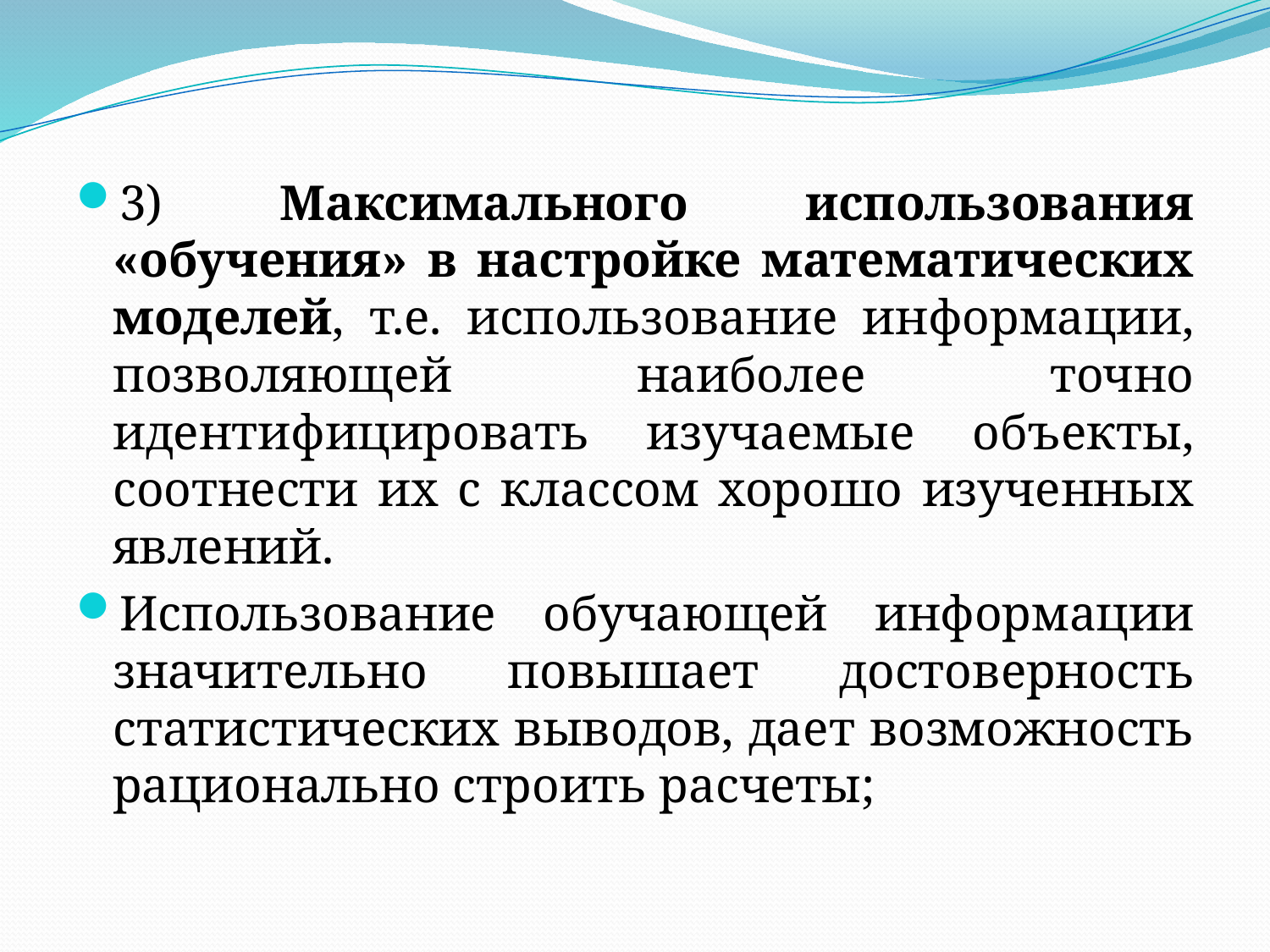

3) Максимального использования «обучения» в настройке математических моделей, т.е. использование информации, позволяющей наиболее точно идентифицировать изучаемые объекты, соотнести их с классом хорошо изученных явлений.
Использование обучающей информации значительно повышает достоверность статистических выводов, дает возможность рационально строить расчеты;